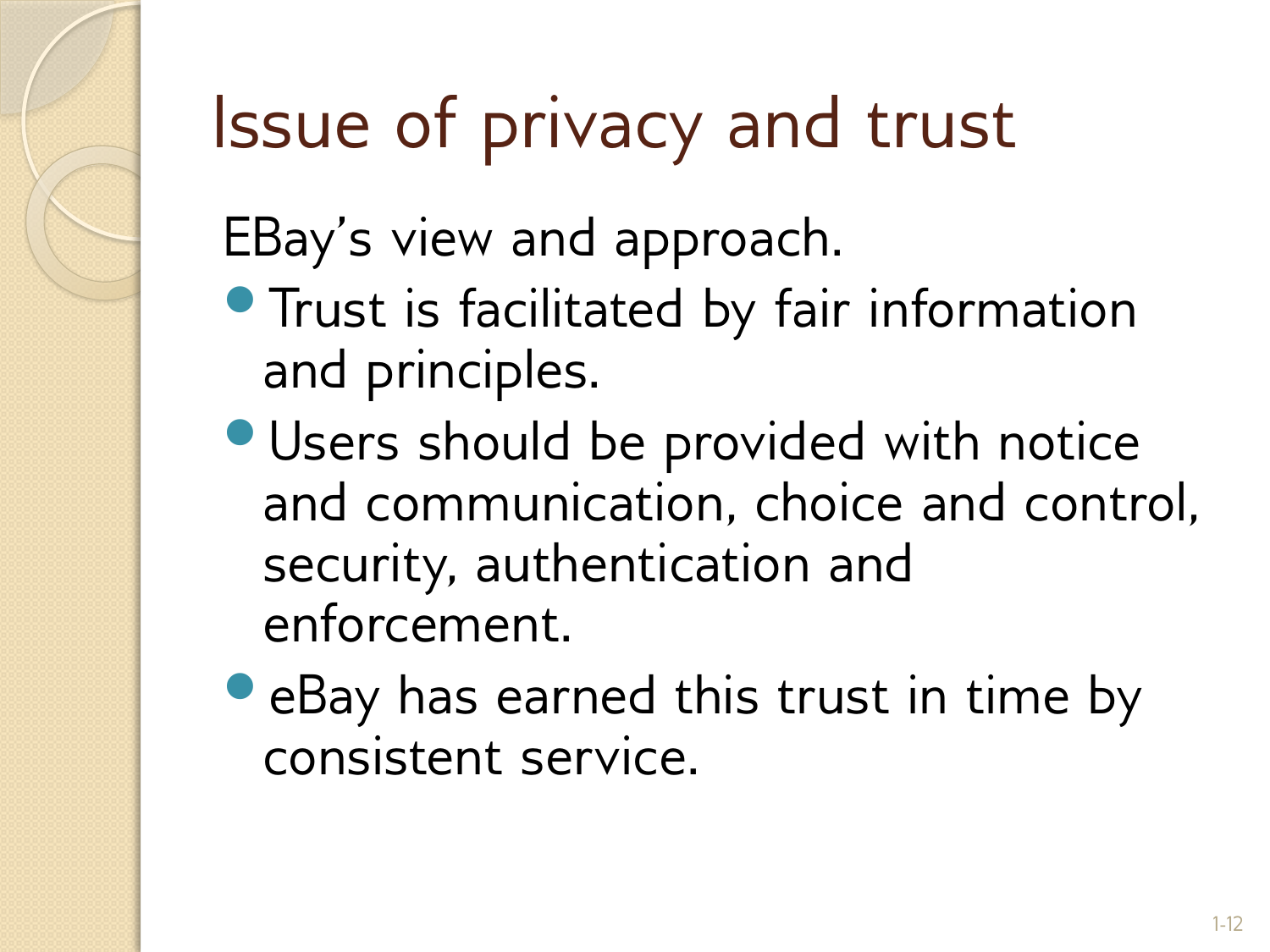

# Issue of privacy and trust
EBay’s view and approach.
Trust is facilitated by fair information and principles.
Users should be provided with notice and communication, choice and control, security, authentication and enforcement.
eBay has earned this trust in time by consistent service.
1-12